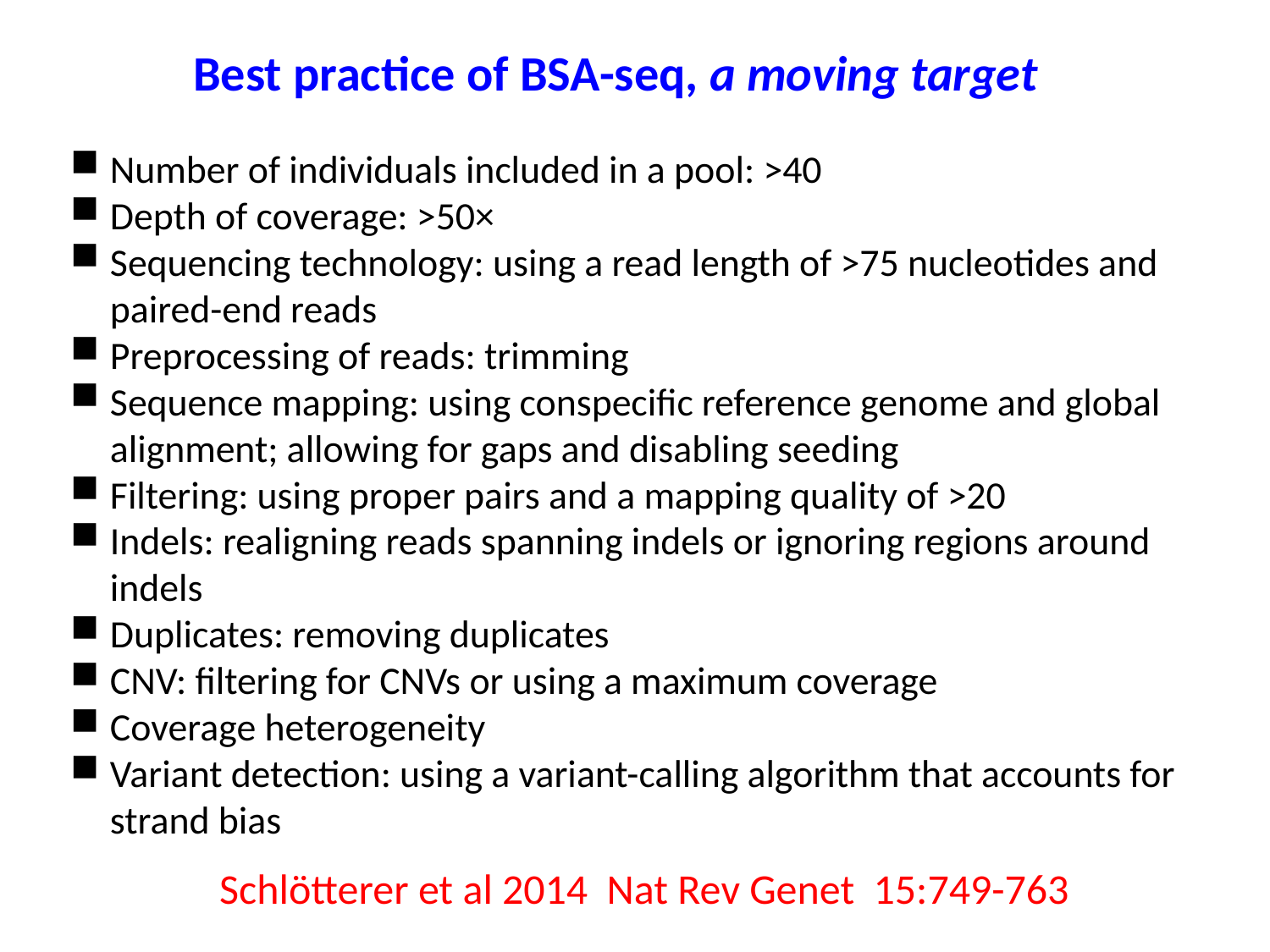

Best practice of BSA-seq, a moving target
Number of individuals included in a pool: >40
Depth of coverage: >50×
Sequencing technology: using a read length of >75 nucleotides and paired-end reads
Preprocessing of reads: trimming
Sequence mapping: using conspecific reference genome and global alignment; allowing for gaps and disabling seeding
Filtering: using proper pairs and a mapping quality of >20
Indels: realigning reads spanning indels or ignoring regions around indels
Duplicates: removing duplicates
CNV: filtering for CNVs or using a maximum coverage
Coverage heterogeneity
Variant detection: using a variant-calling algorithm that accounts for strand bias
Schlötterer et al 2014  Nat Rev Genet  15:749-763